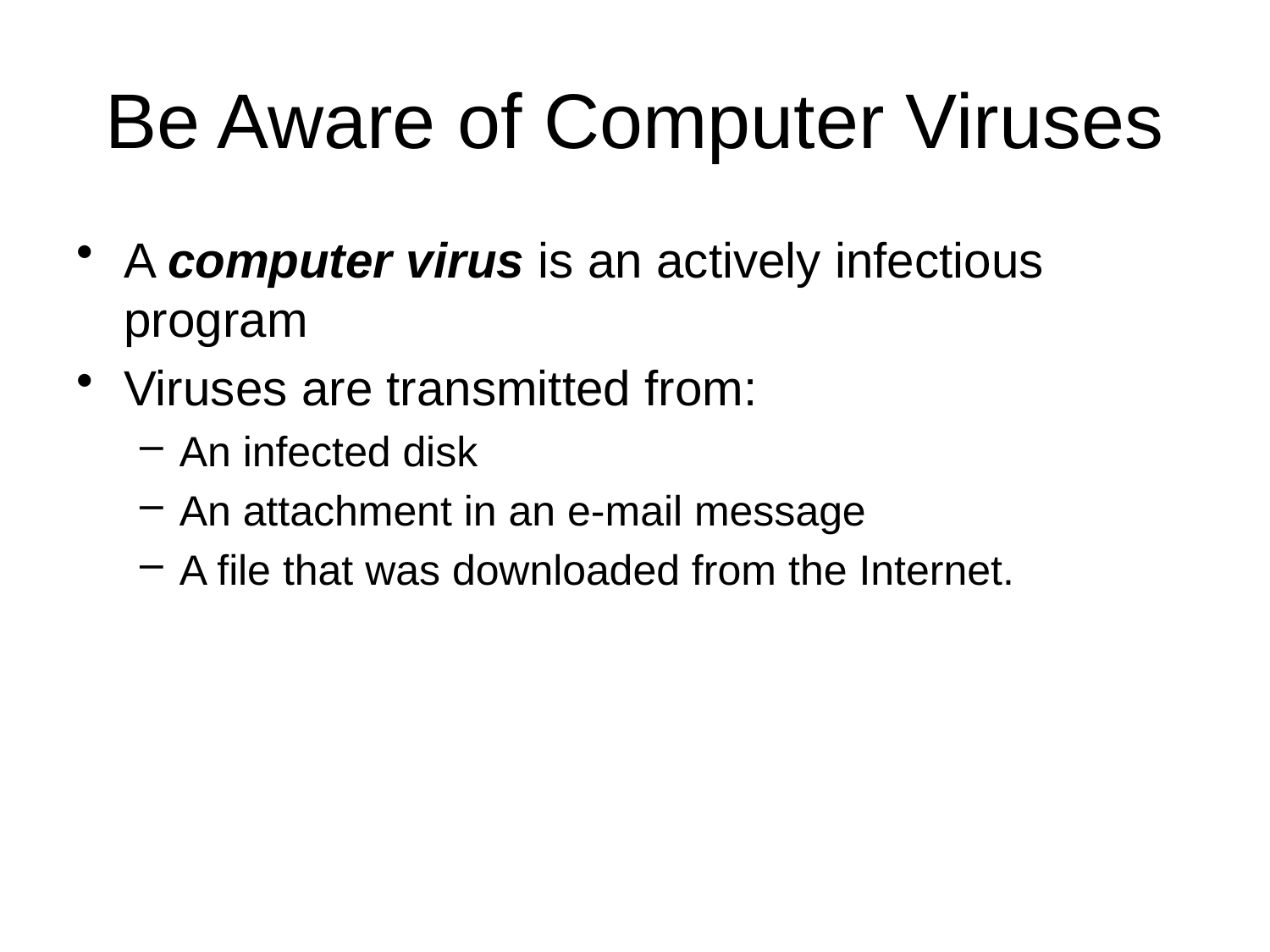

# Be Aware of Computer Viruses
A computer virus is an actively infectious program
Viruses are transmitted from:
An infected disk
An attachment in an e-mail message
A file that was downloaded from the Internet.